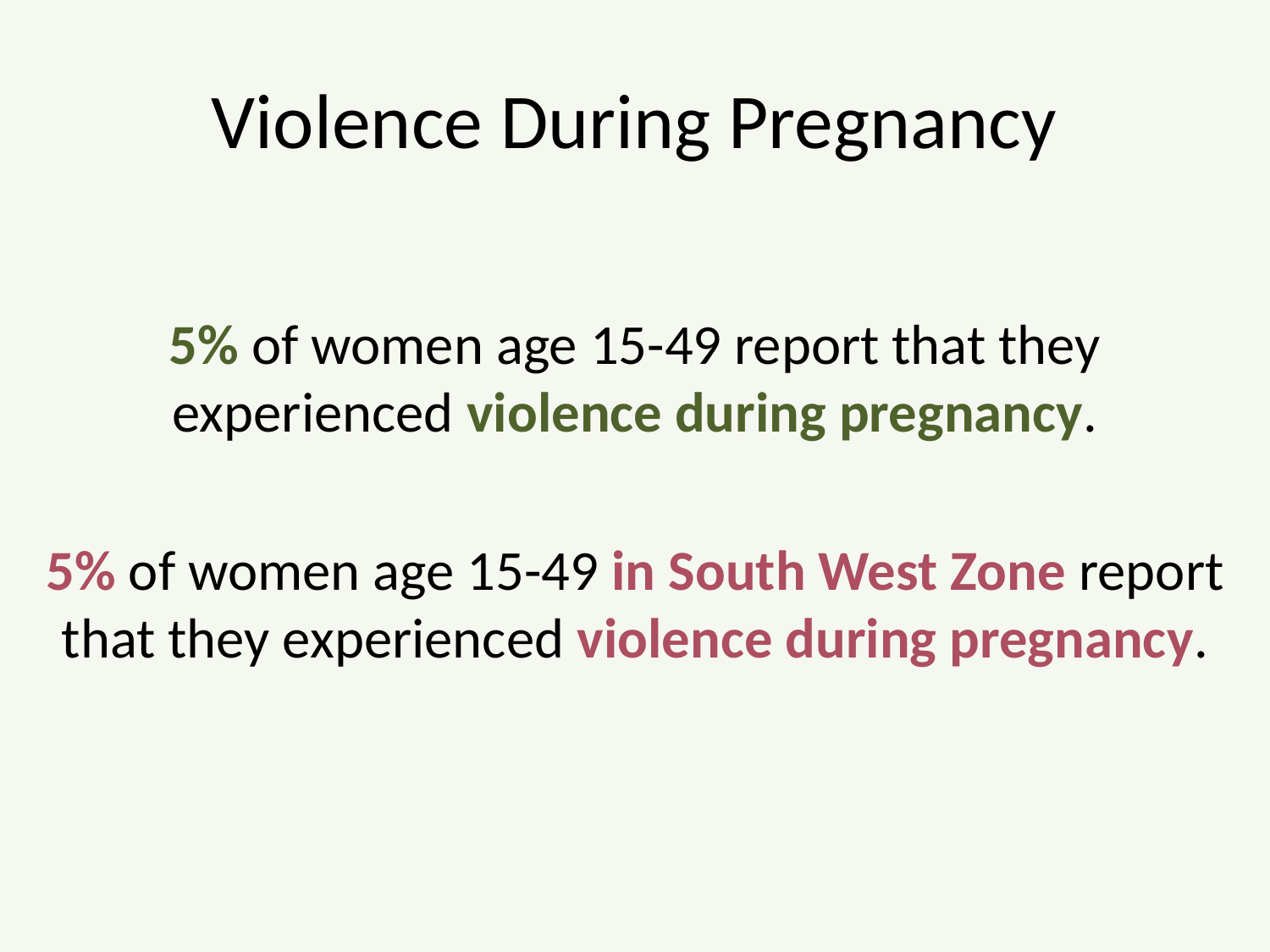

# Violence During Pregnancy

5% of women age 15-49 report that they experienced violence during pregnancy.

5% of women age 15-49 in South West Zone report that they experienced violence during pregnancy.